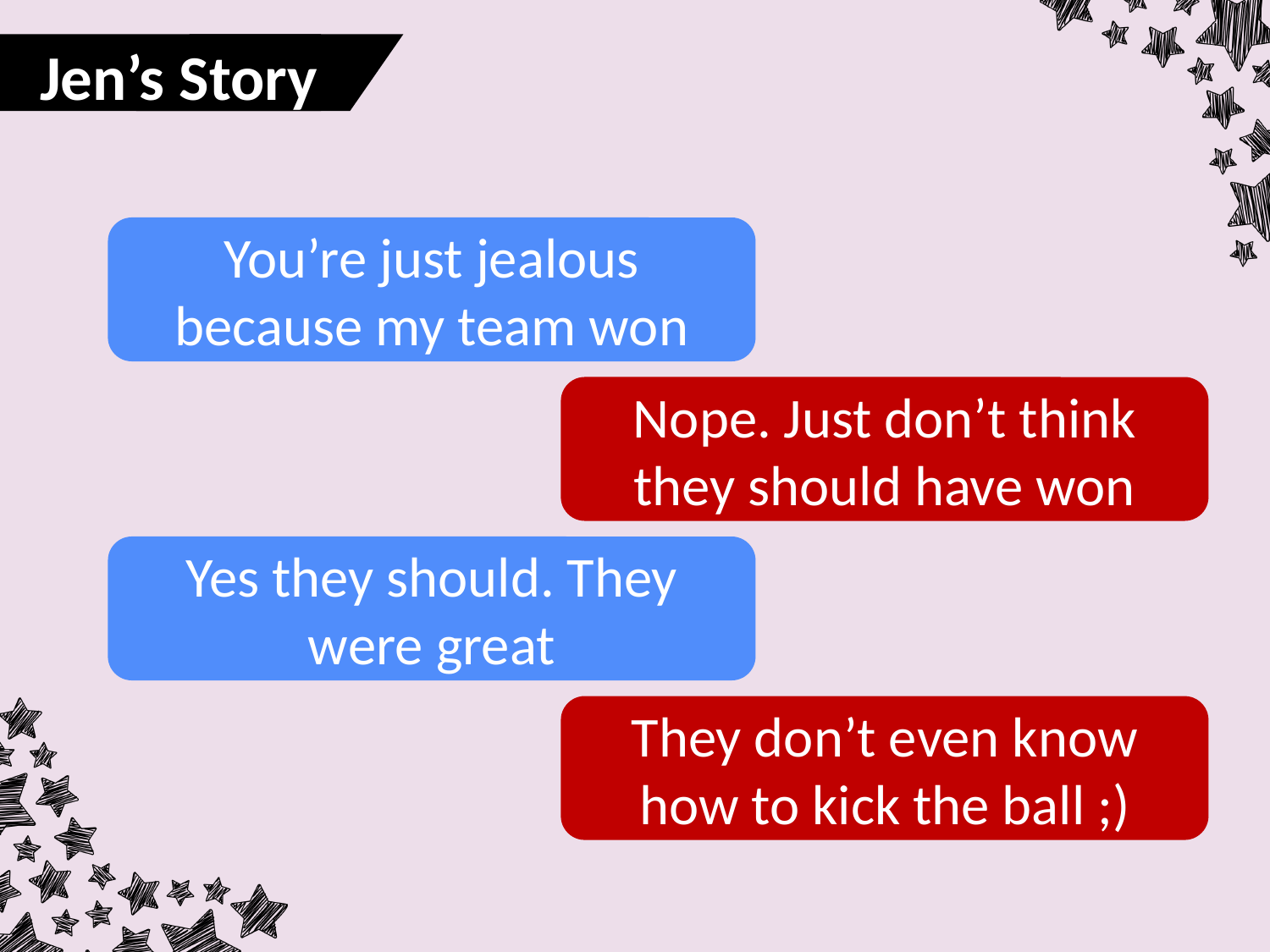

Jen’s Story

You’re just jealous because my team won
Nope. Just don’t think they should have won
Yes they should. They were great
They don’t even know how to kick the ball ;)